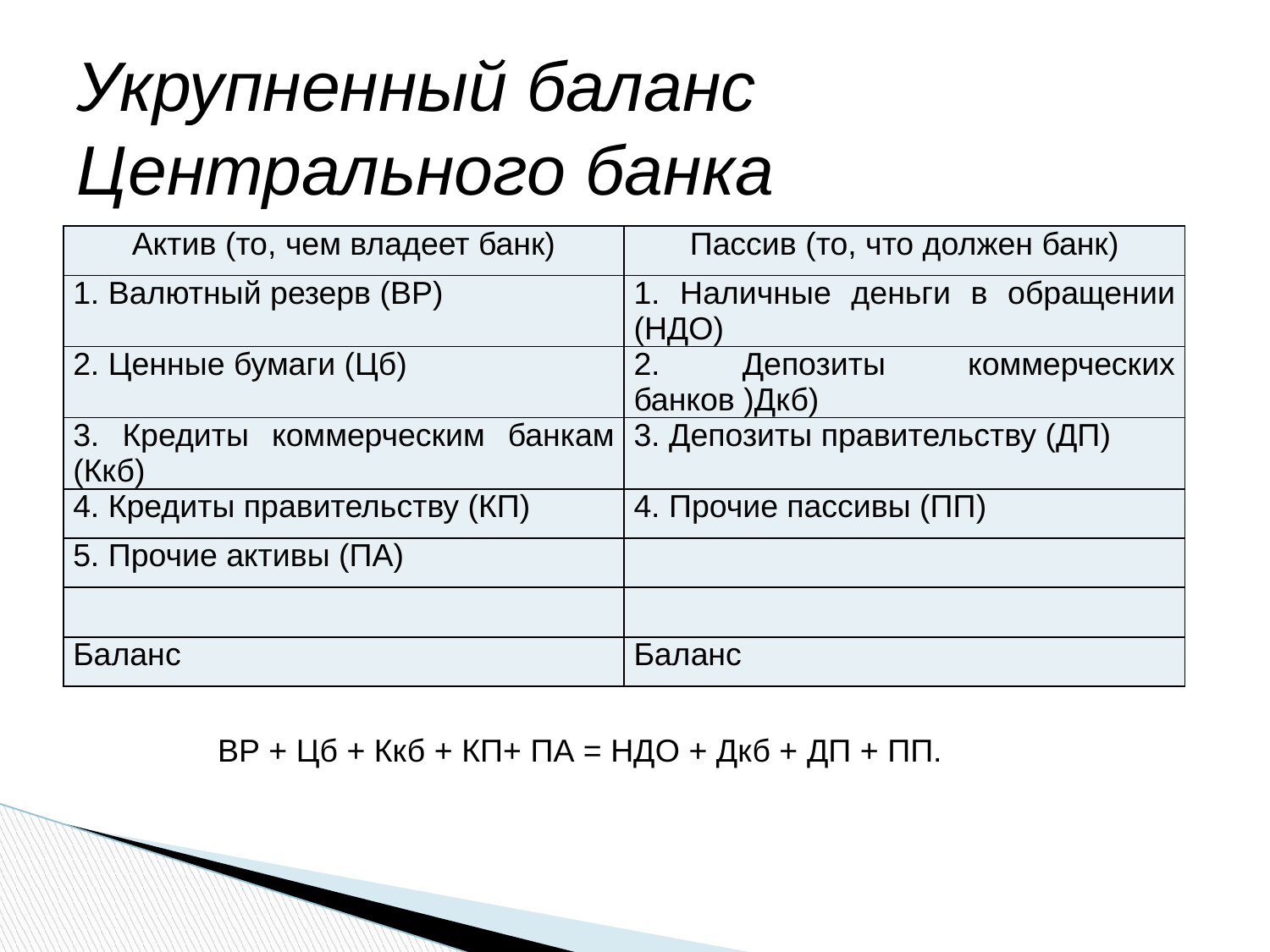

# Укрупненный баланс Центрального банка
| Актив (то, чем владеет банк) | Пассив (то, что должен банк) |
| --- | --- |
| 1. Валютный резерв (ВР) | 1. Наличные деньги в обращении (НДО) |
| 2. Ценные бумаги (Цб) | 2. Депозиты коммерческих банков )Дкб) |
| 3. Кредиты коммерческим банкам (Ккб) | 3. Депозиты правительству (ДП) |
| 4. Кредиты правительству (КП) | 4. Прочие пассивы (ПП) |
| 5. Прочие активы (ПА) |  |
|  |  |
| Баланс | Баланс |
ВР + Цб + Ккб + КП+ ПА = НДО + Дкб + ДП + ПП.